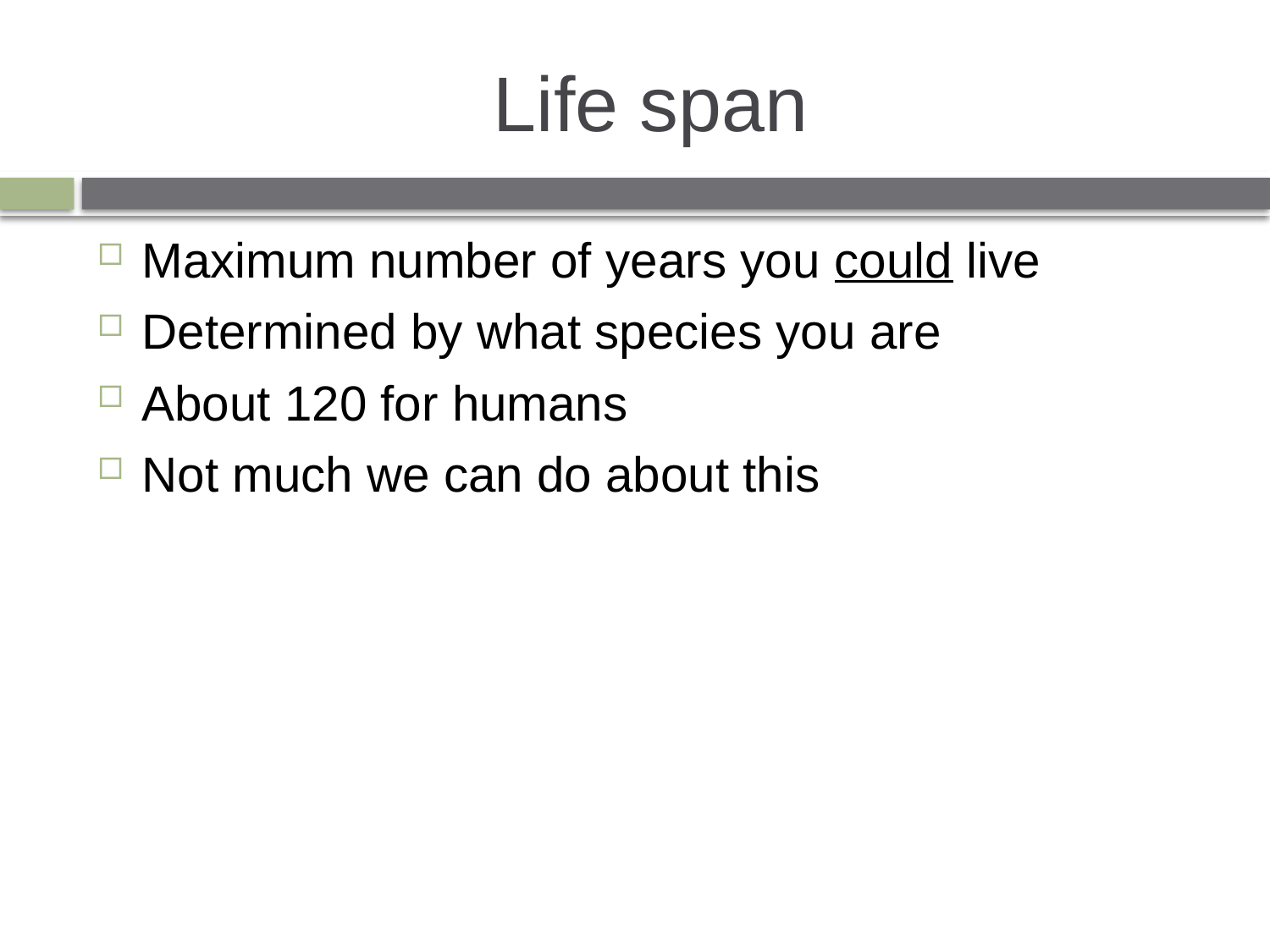

# Life span
Maximum number of years you could live
Determined by what species you are
About 120 for humans
Not much we can do about this